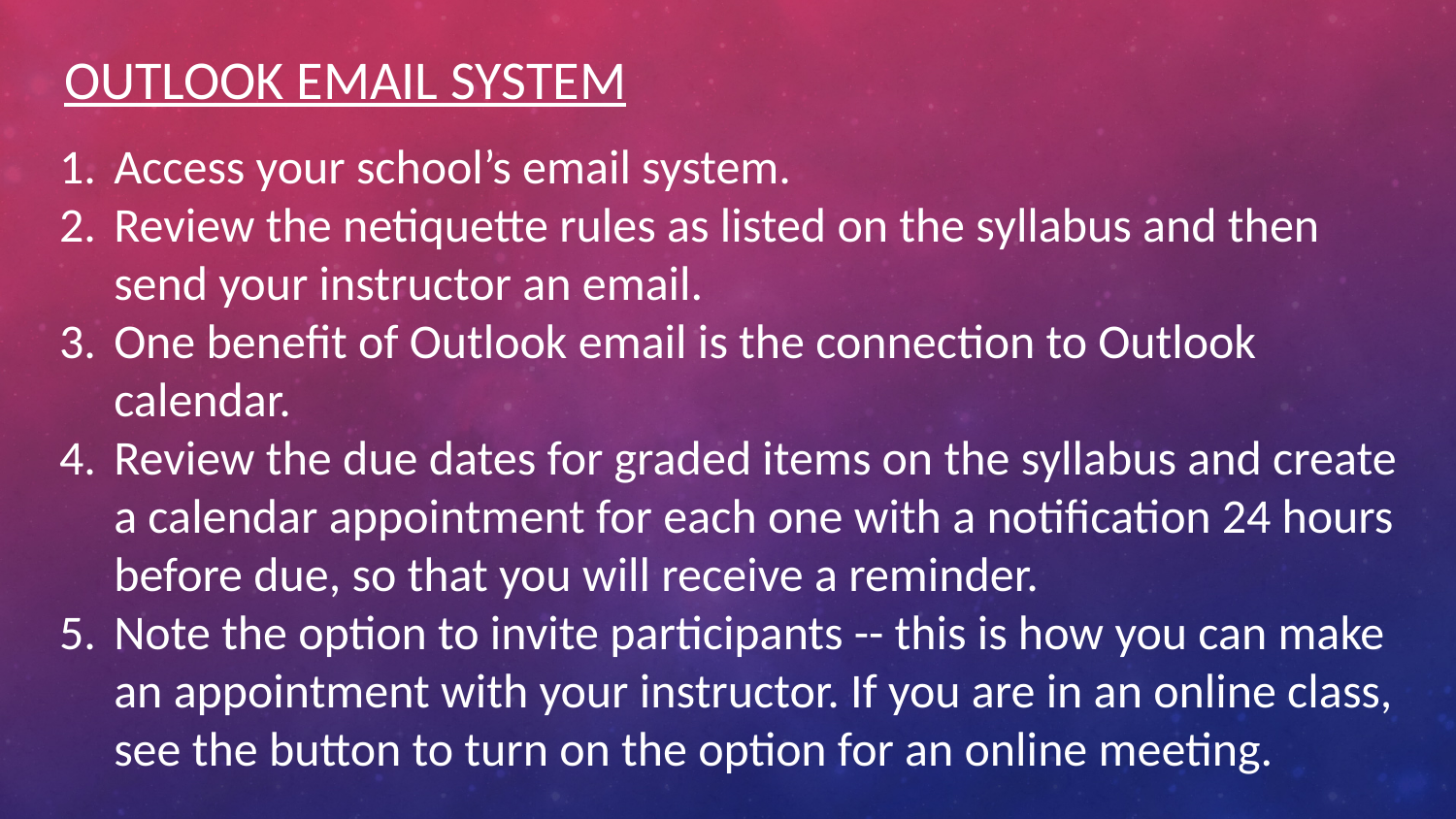

# Outlook Email System
Access your school’s email system.
Review the netiquette rules as listed on the syllabus and then send your instructor an email.
One benefit of Outlook email is the connection to Outlook calendar.
Review the due dates for graded items on the syllabus and create a calendar appointment for each one with a notification 24 hours before due, so that you will receive a reminder.
Note the option to invite participants -- this is how you can make an appointment with your instructor. If you are in an online class, see the button to turn on the option for an online meeting.